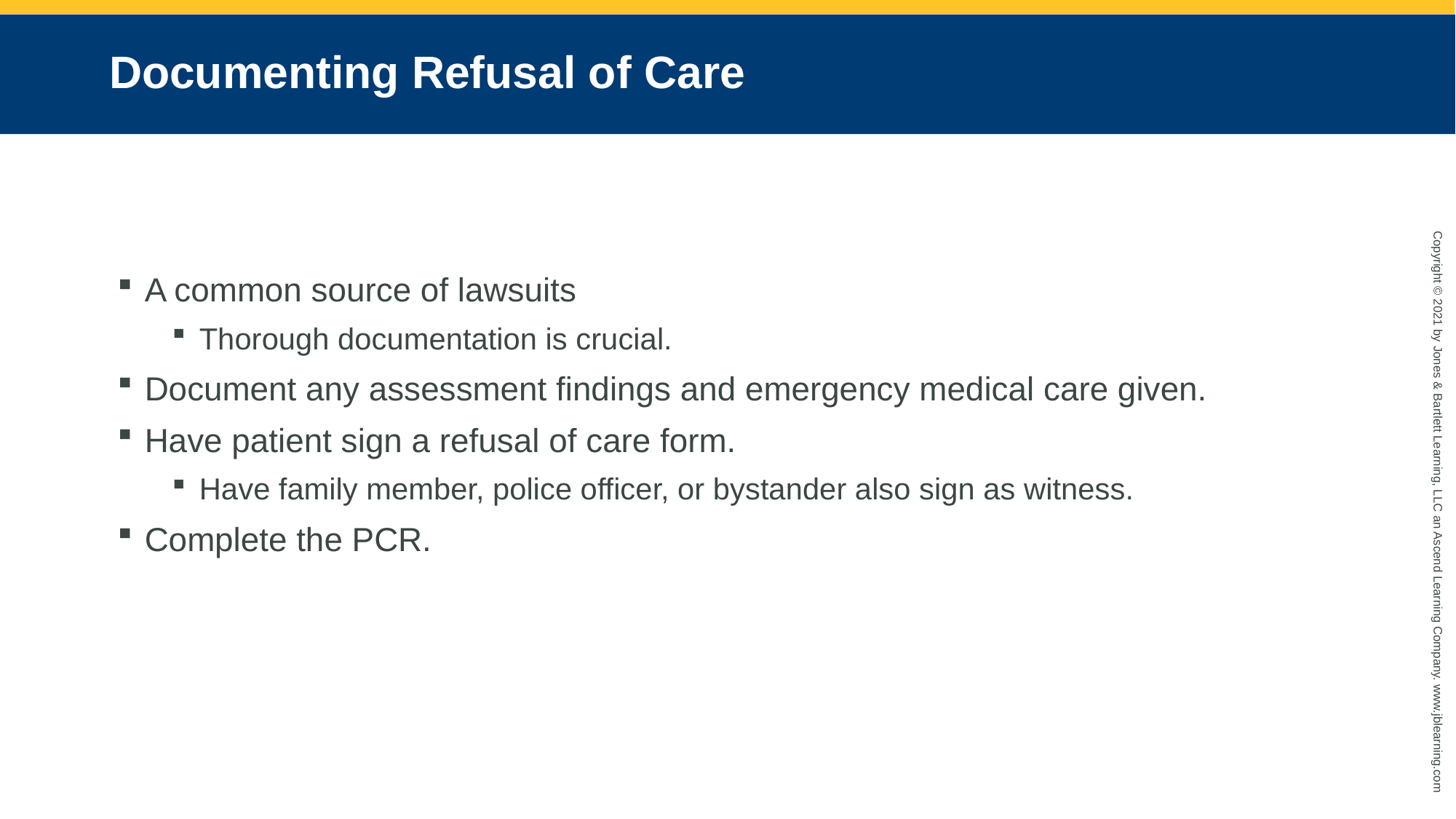

# Documenting Refusal of Care
A common source of lawsuits
Thorough documentation is crucial.
Document any assessment findings and emergency medical care given.
Have patient sign a refusal of care form.
Have family member, police officer, or bystander also sign as witness.
Complete the PCR.